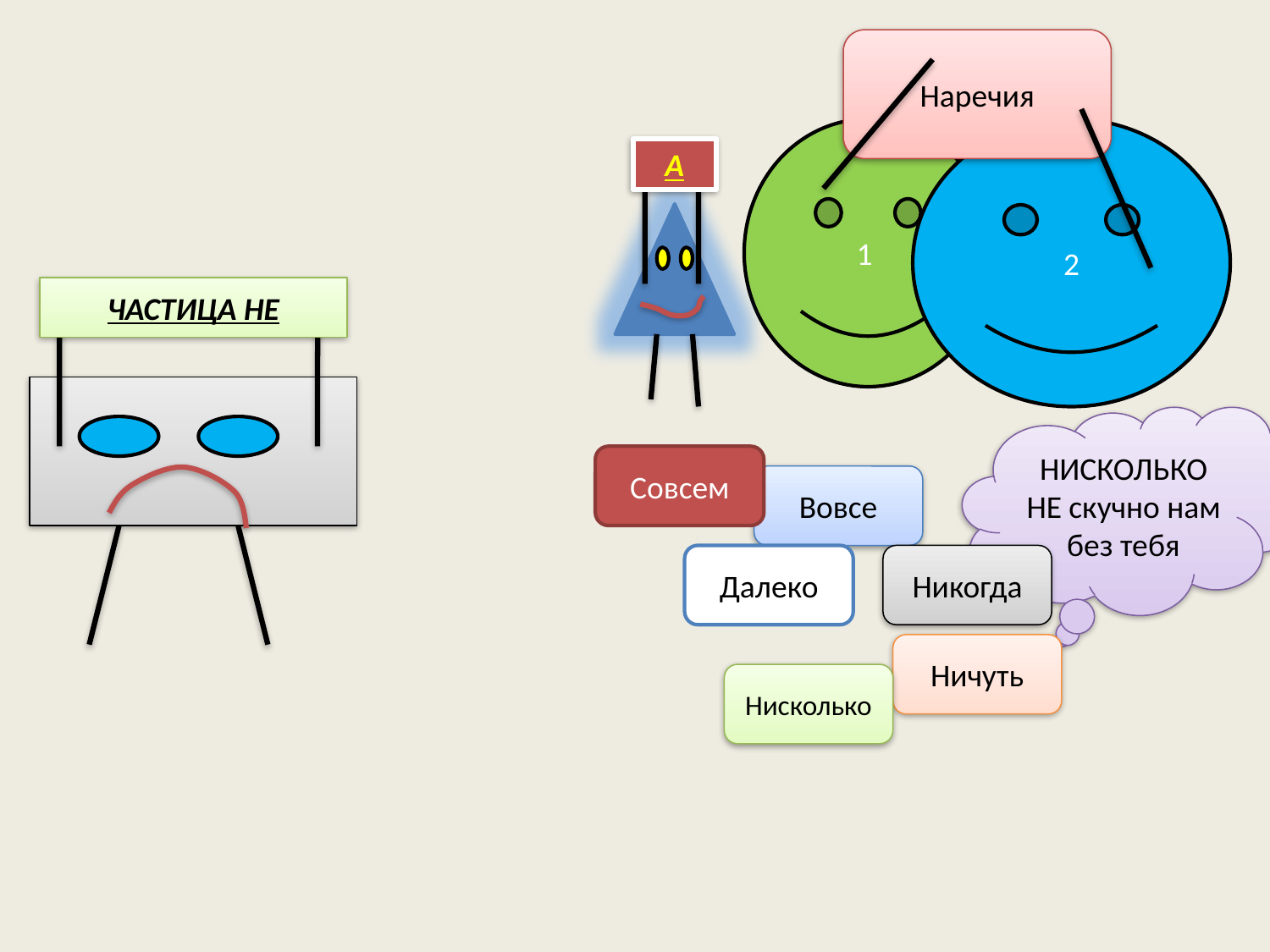

Наречия
1
2
А

ЧАСТИЦА НЕ

НИСКОЛЬКО НЕ скучно нам без тебя
Совсем
Вовсе
Далеко
Никогда
Ничуть
Нисколько